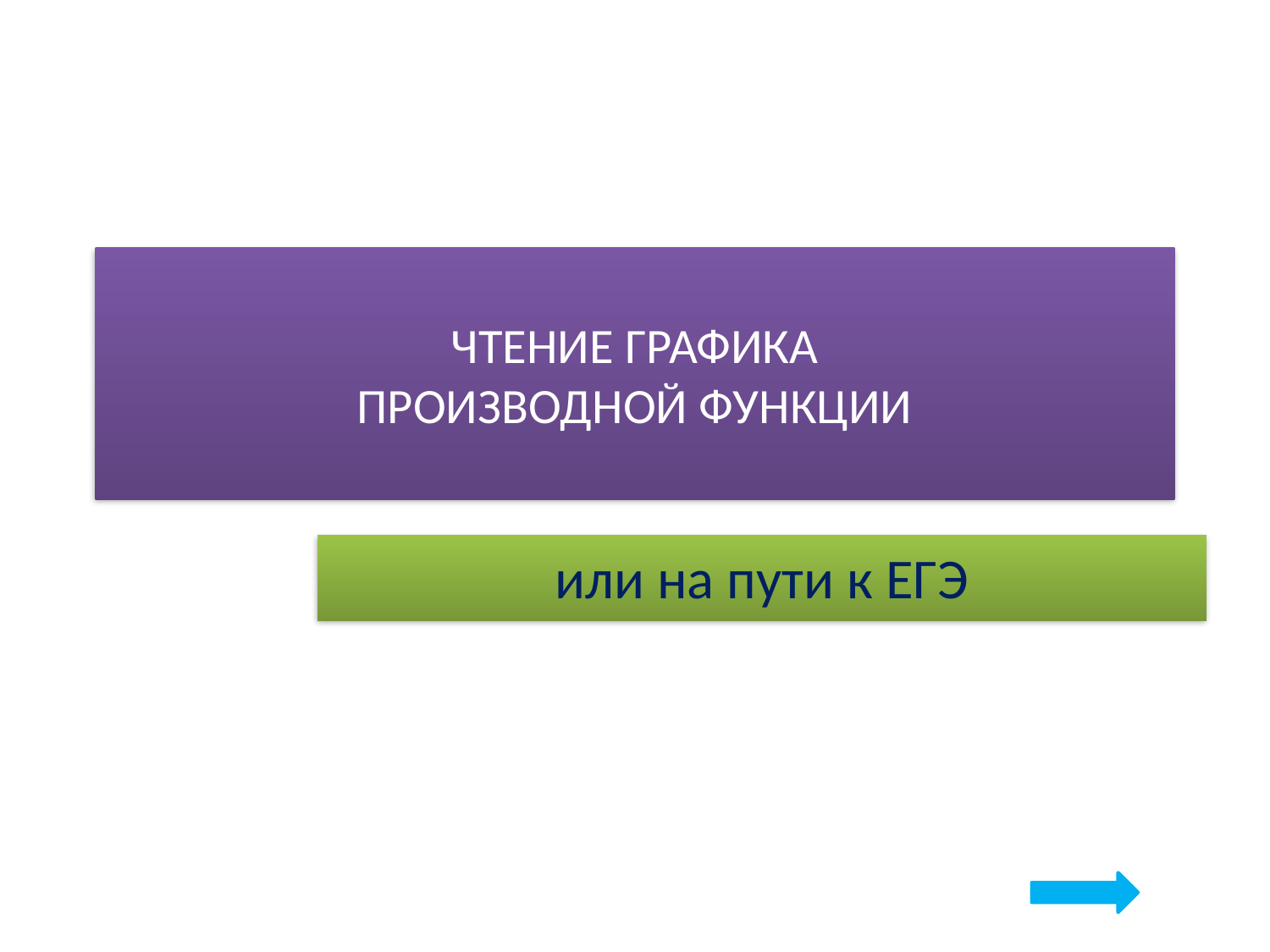

# ЧТЕНИЕ ГРАФИКА ПРОИЗВОДНОЙ ФУНКЦИИ
или на пути к ЕГЭ